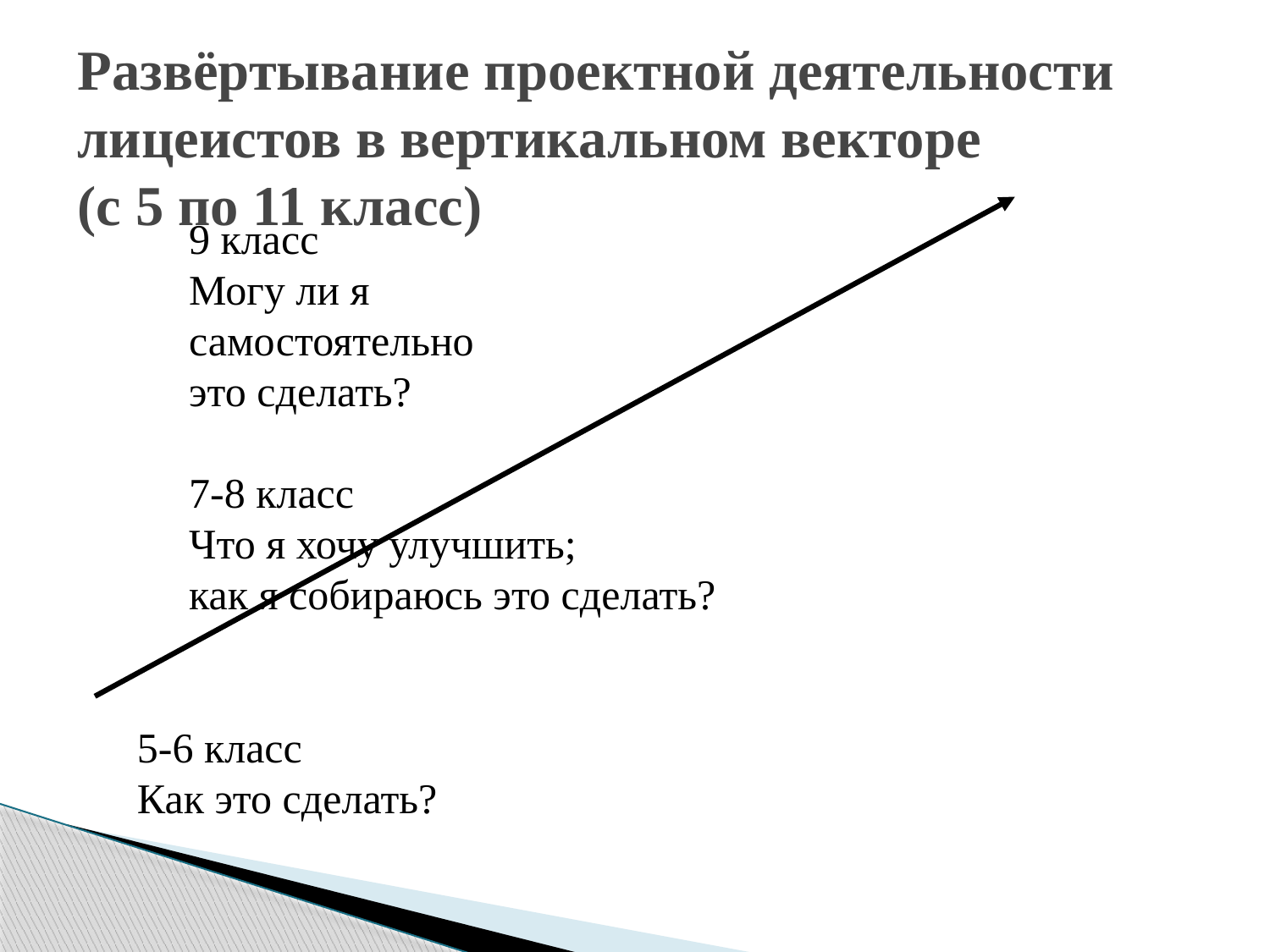

# Развёртывание проектной деятельности лицеистов в вертикальном векторе (с 5 по 11 класс)
							9 класс
							Могу ли я
						самостоятельно
						это сделать?

				7-8 класс
				Что я хочу улучшить;
				как я собираюсь это сделать?

5-6 класс
Как это сделать?